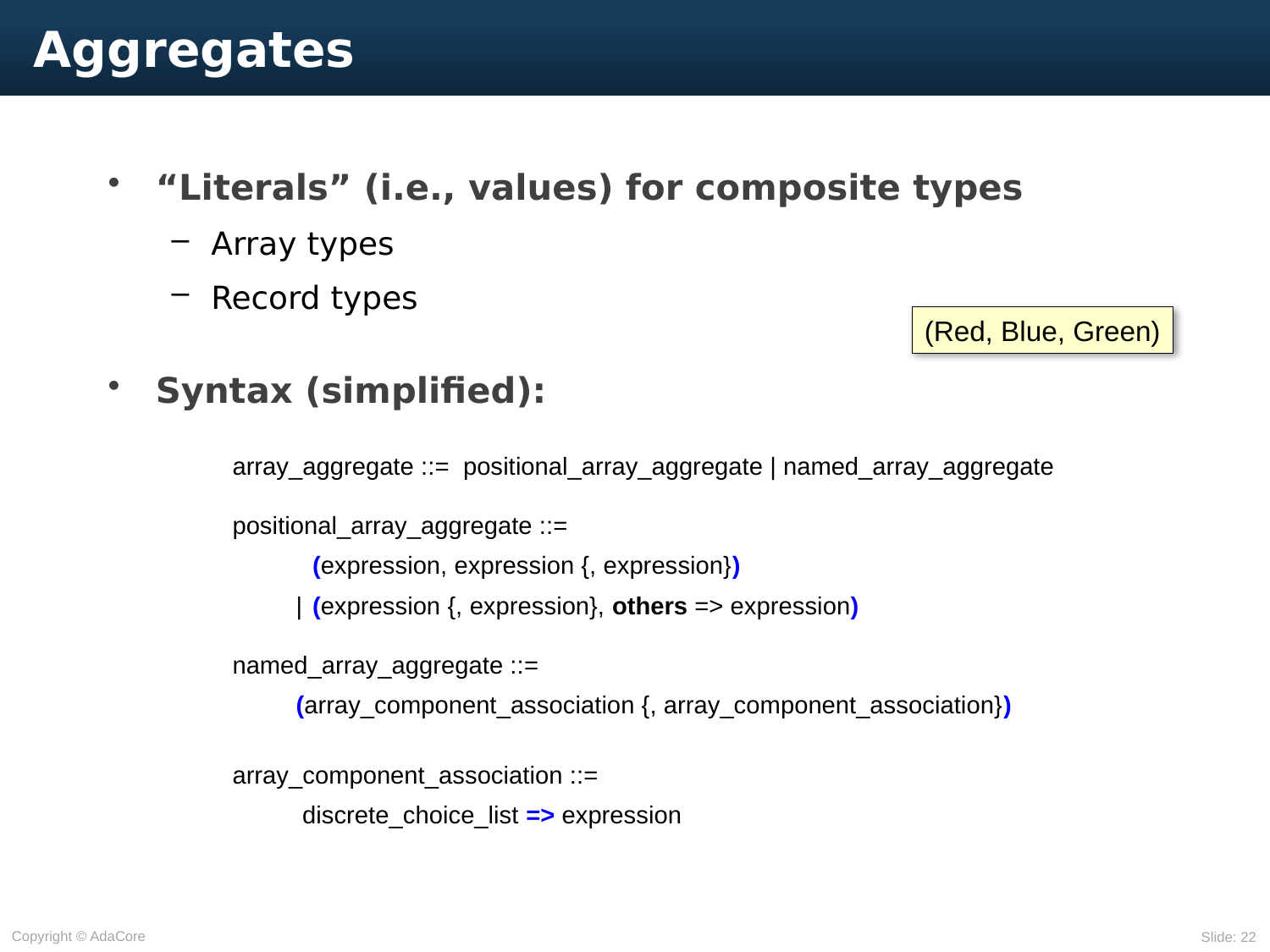

# Aggregates
“Literals” (i.e., values) for composite types
Array types
Record types
Syntax (simplified):
(Red, Blue, Green)
array_aggregate ::=  positional_array_aggregate | named_array_aggregate

positional_array_aggregate ::=
		(expression, expression {, expression})
	|	(expression {, expression}, others => expression)

named_array_aggregate ::=
	(array_component_association {, array_component_association})

array_component_association ::=
          discrete_choice_list => expression